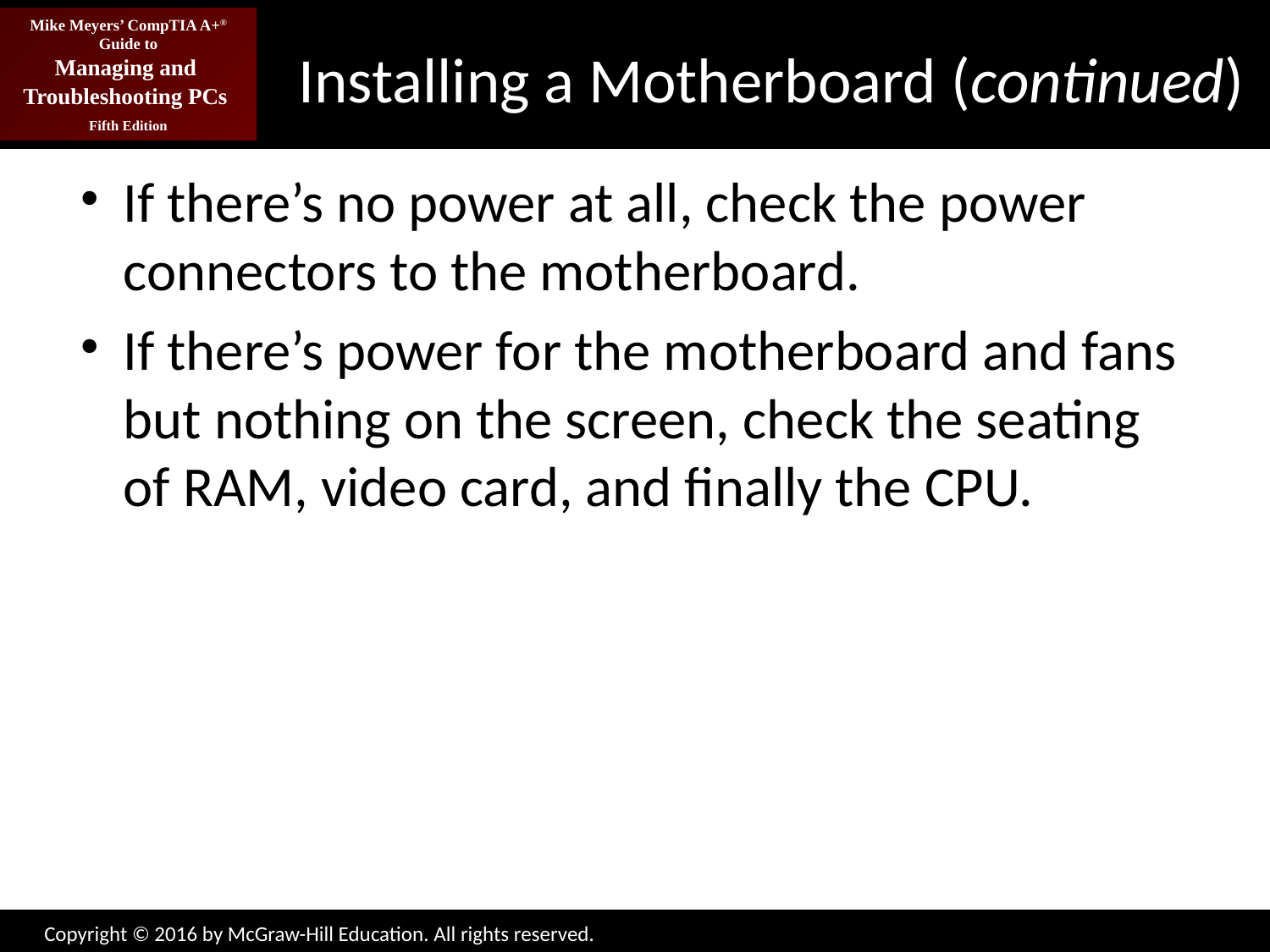

# Installing a Motherboard (continued)
If there’s no power at all, check the power connectors to the motherboard.
If there’s power for the motherboard and fans but nothing on the screen, check the seating of RAM, video card, and finally the CPU.